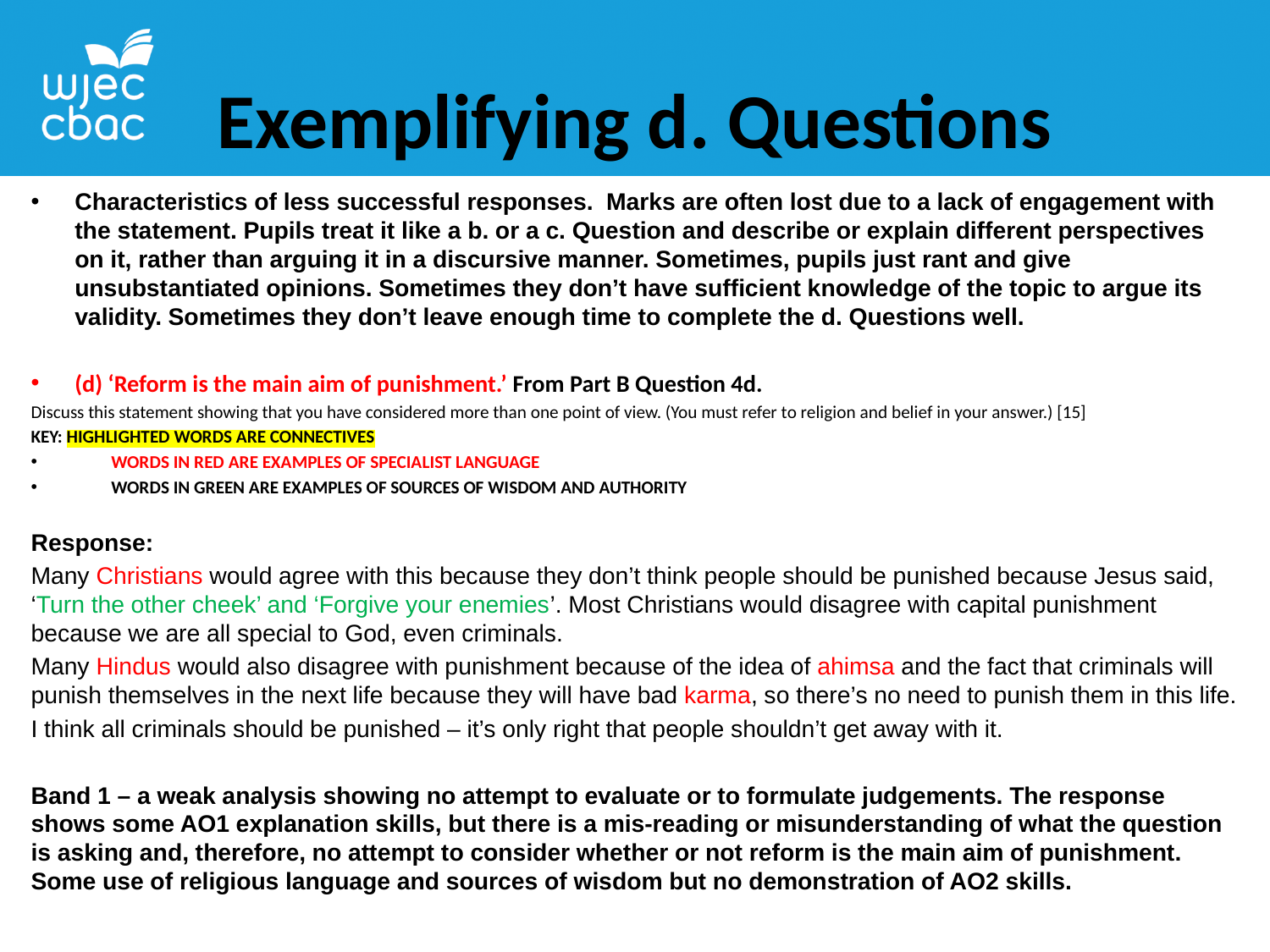

# Exemplifying d. Questions
Characteristics of less successful responses.  Marks are often lost due to a lack of engagement with the statement. Pupils treat it like a b. or a c. Question and describe or explain different perspectives on it, rather than arguing it in a discursive manner. Sometimes, pupils just rant and give unsubstantiated opinions. Sometimes they don’t have sufficient knowledge of the topic to argue its validity. Sometimes they don’t leave enough time to complete the d. Questions well.

(d) ‘Reform is the main aim of punishment.’ From Part B Question 4d.
Discuss this statement showing that you have considered more than one point of view. (You must refer to religion and belief in your answer.) [15]
KEY: HIGHLIGHTED WORDS ARE CONNECTIVES
         WORDS IN RED ARE EXAMPLES OF SPECIALIST LANGUAGE
         WORDS IN GREEN ARE EXAMPLES OF SOURCES OF WISDOM AND AUTHORITY

Response:
Many Christians would agree with this because they don’t think people should be punished because Jesus said, ‘Turn the other cheek’ and ‘Forgive your enemies’. Most Christians would disagree with capital punishment because we are all special to God, even criminals.
Many Hindus would also disagree with punishment because of the idea of ahimsa and the fact that criminals will punish themselves in the next life because they will have bad karma, so there’s no need to punish them in this life.
I think all criminals should be punished – it’s only right that people shouldn’t get away with it.

Band 1 – a weak analysis showing no attempt to evaluate or to formulate judgements. The response shows some AO1 explanation skills, but there is a mis-reading or misunderstanding of what the question is asking and, therefore, no attempt to consider whether or not reform is the main aim of punishment. Some use of religious language and sources of wisdom but no demonstration of AO2 skills.